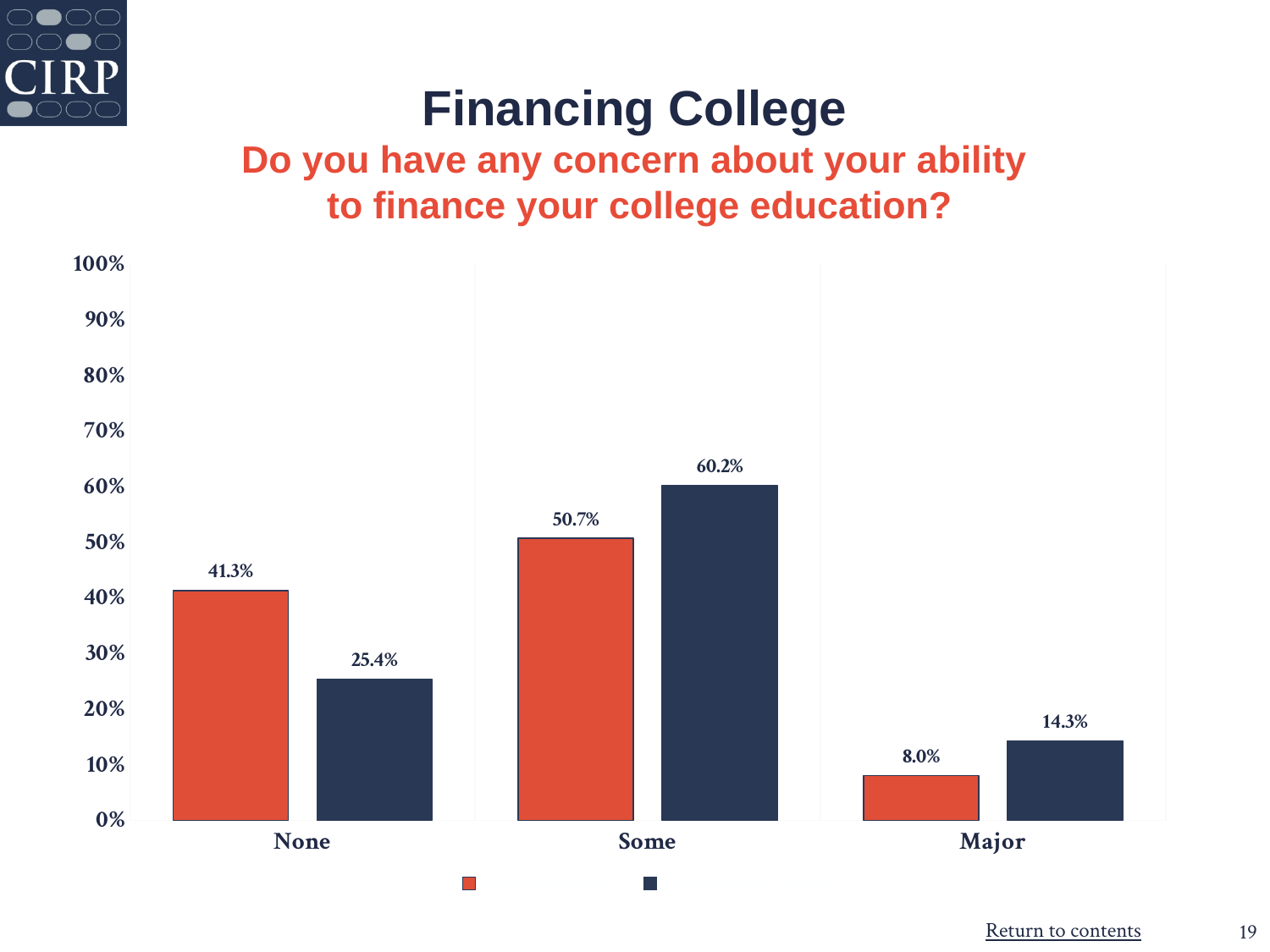

# Financing College Do you have any concern about your ability to finance your college education?

### Chart

| Category | Your Institution | Comparison Group |
|---|---|---|
| None | 0.413 | 0.254 |
| Some | 0.507 | 0.602 |
| Major | 0.08 | 0.143 |
19